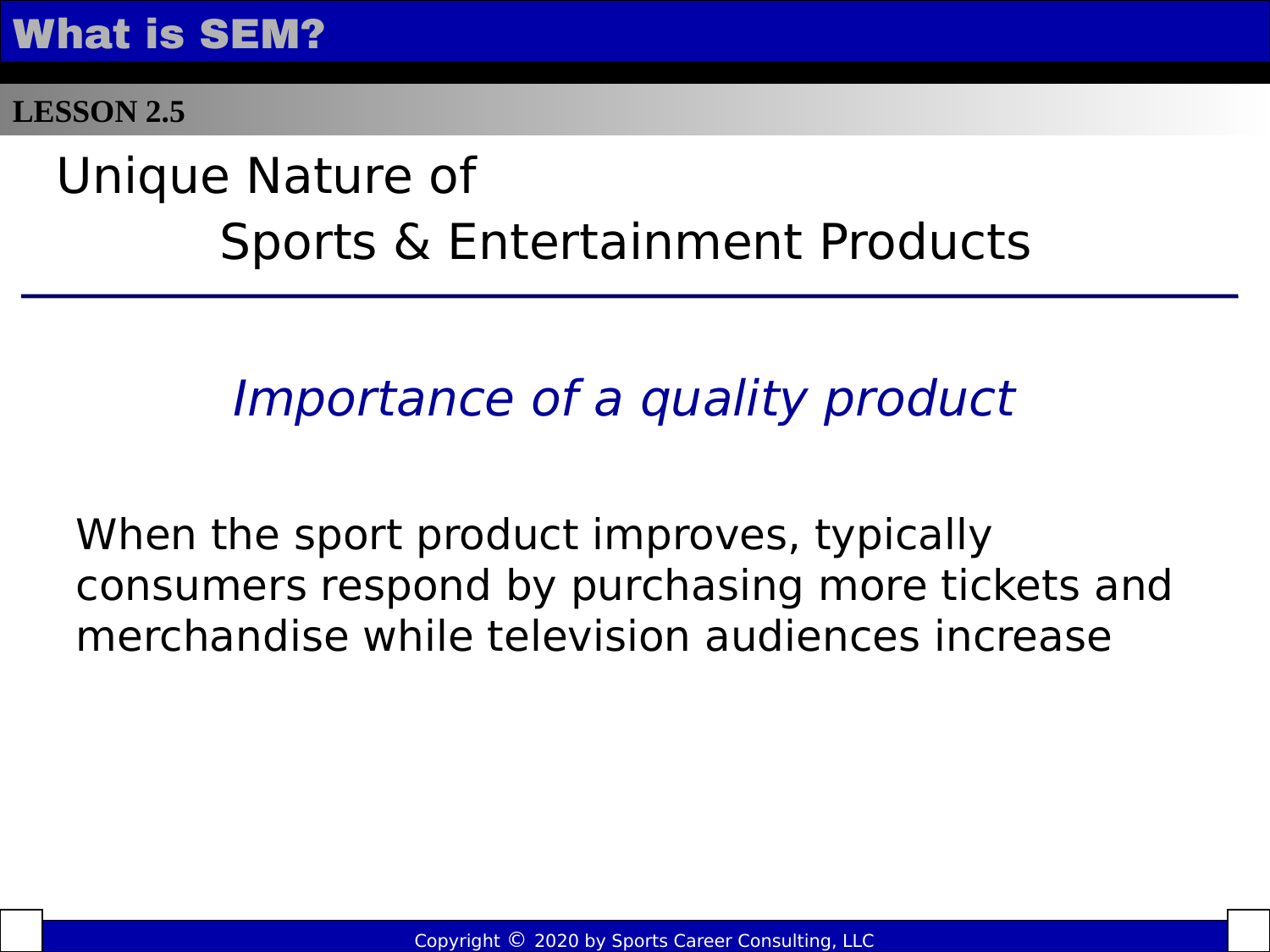

What is SEM?
LESSON 2.5
Unique Nature of                                                Sports & Entertainment Products

Importance of a quality product
When the sport product improves, typically consumers respond by purchasing more tickets and merchandise while television audiences increase
Copyright © 2020 by Sports Career Consulting, LLC